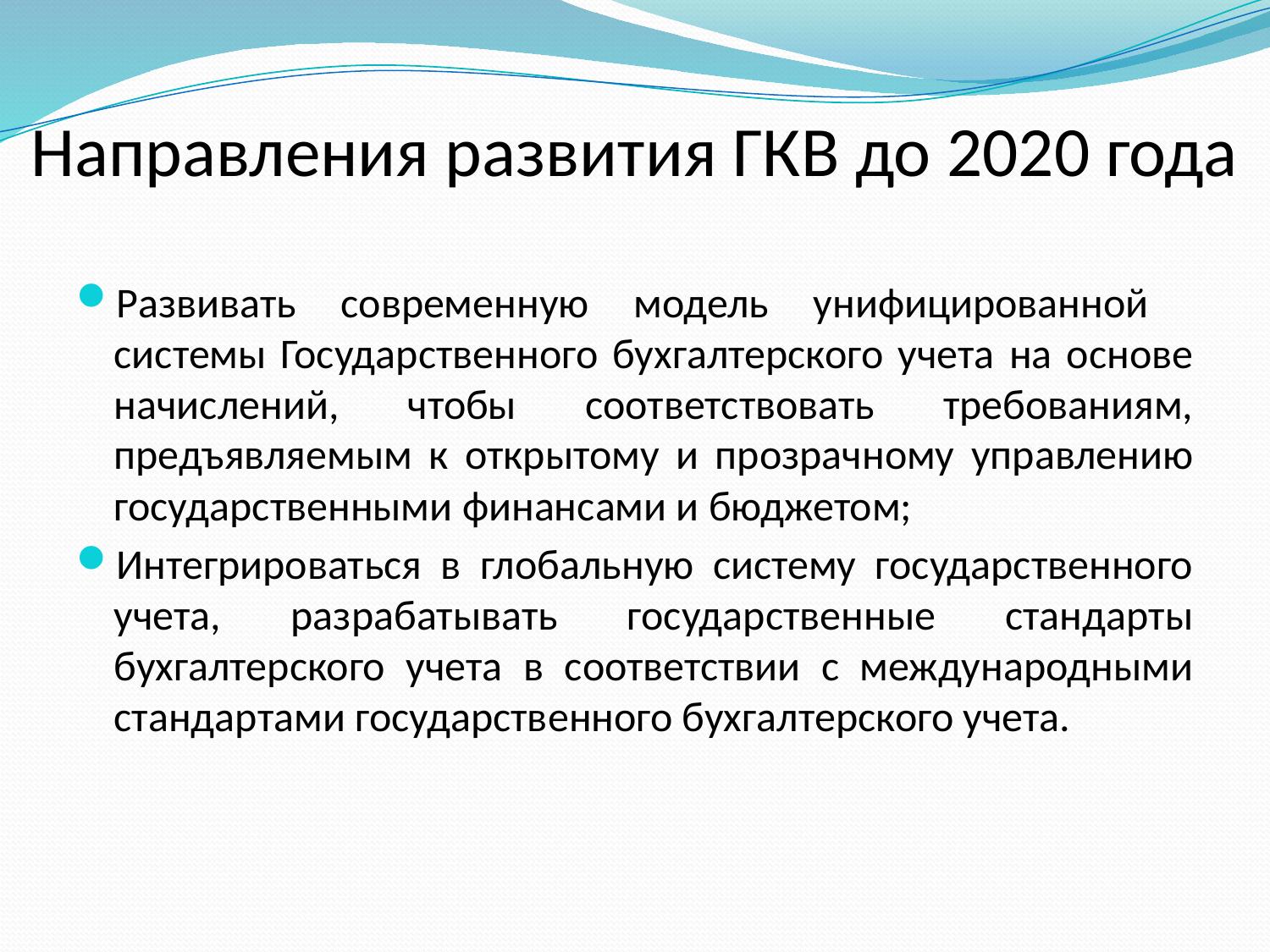

# Направления развития ГКВ до 2020 года
Развивать современную модель унифицированной  системы Государственного бухгалтерского учета на основе начислений, чтобы соответствовать требованиям, предъявляемым к открытому и прозрачному управлению государственными финансами и бюджетом;
Интегрироваться в глобальную систему государственного учета, разрабатывать государственные стандарты бухгалтерского учета в соответствии с международными стандартами государственного бухгалтерского учета.